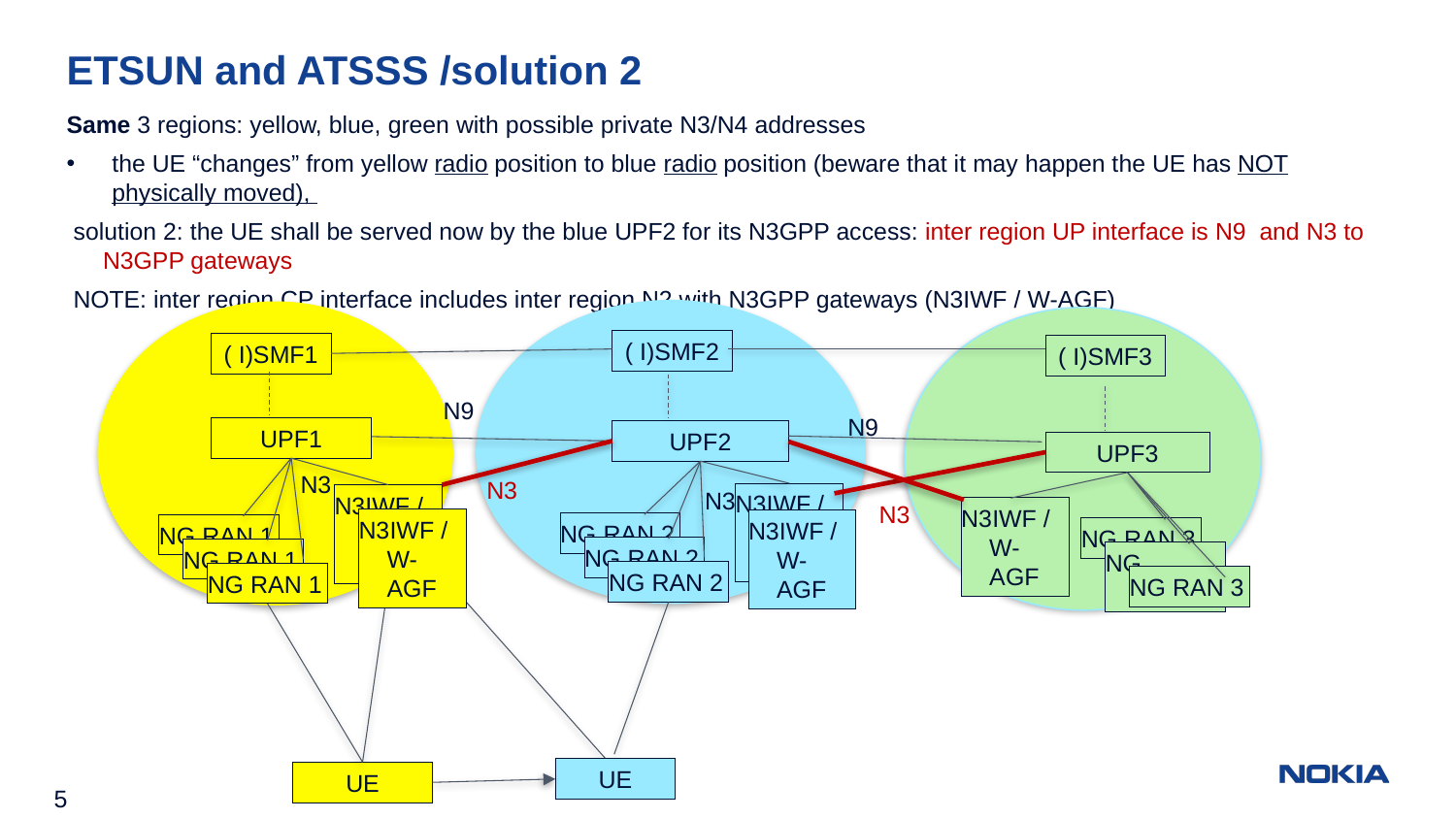

ETSUN and ATSSS /solution 2
Same 3 regions: yellow, blue, green with possible private N3/N4 addresses
the UE “changes” from yellow radio position to blue radio position (beware that it may happen the UE has NOT physically moved),
 solution 2: the UE shall be served now by the blue UPF2 for its N3GPP access: inter region UP interface is N9  and N3 to N3GPP gateways
 NOTE: inter region CP interface includes inter region N2 with N3GPP gateways (N3IWF / W-AGF)

( I)SMF2
UPF2
N3IWF / W-AGF
NG RAN 2
NG RAN 2
NG RAN 2

( I)SMF1
( I)SMF3
N9
N9
UPF1
UPF3
N3
N3
N3
NG RAN 3
NG RAN31
NG RAN 3
N3IWF / W-AGF
N3
N3IWF / W-AGF
N3IWF / W-AGF
N3IWF / W-AGF
NG RAN 1
NG RAN 1
NG RAN 1
UE
UE